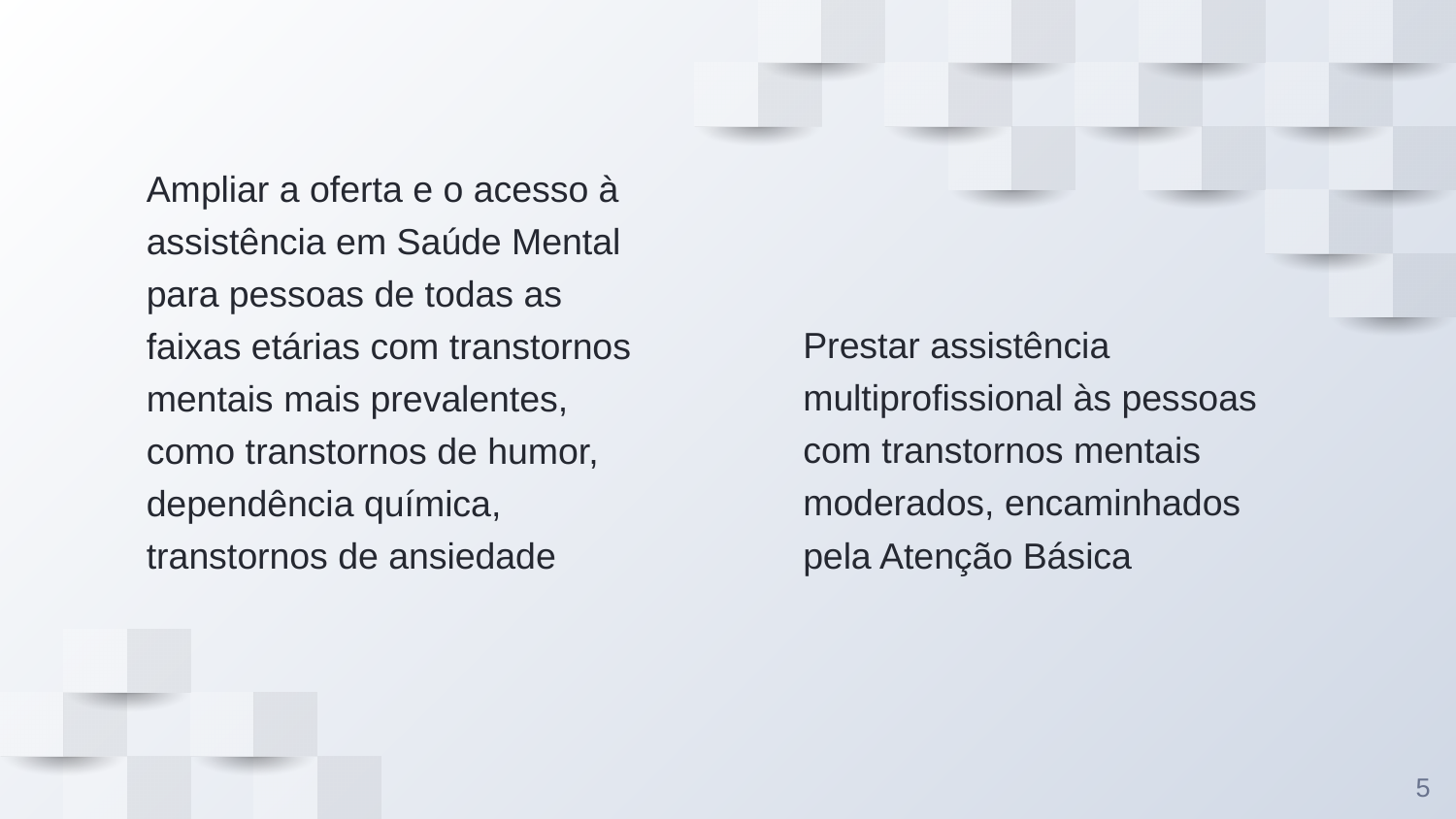

Ampliar a oferta e o acesso à assistência em Saúde Mental para pessoas de todas as faixas etárias com transtornos mentais mais prevalentes, como transtornos de humor, dependência química, transtornos de ansiedade
Prestar assistência multiprofissional às pessoas com transtornos mentais moderados, encaminhados pela Atenção Básica
5